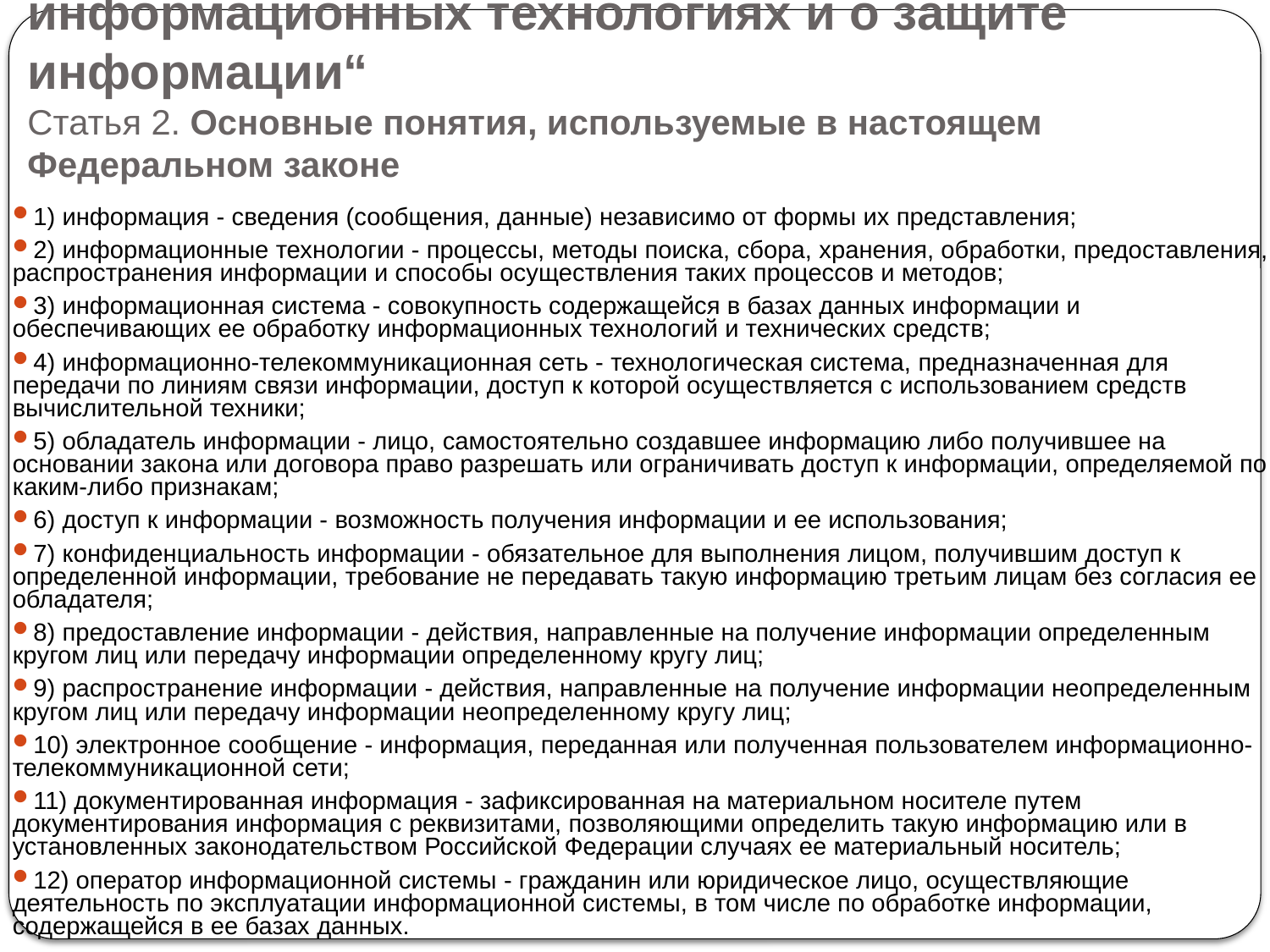

# Федеральный закон "Об информации, информационных технологиях и о защите информации“ Статья 2. Основные понятия, используемые в настоящем Федеральном законе
1) информация - сведения (сообщения, данные) независимо от формы их представления;
2) информационные технологии - процессы, методы поиска, сбора, хранения, обработки, предоставления, распространения информации и способы осуществления таких процессов и методов;
3) информационная система - совокупность содержащейся в базах данных информации и обеспечивающих ее обработку информационных технологий и технических средств;
4) информационно-телекоммуникационная сеть - технологическая система, предназначенная для передачи по линиям связи информации, доступ к которой осуществляется с использованием средств вычислительной техники;
5) обладатель информации - лицо, самостоятельно создавшее информацию либо получившее на основании закона или договора право разрешать или ограничивать доступ к информации, определяемой по каким-либо признакам;
6) доступ к информации - возможность получения информации и ее использования;
7) конфиденциальность информации - обязательное для выполнения лицом, получившим доступ к определенной информации, требование не передавать такую информацию третьим лицам без согласия ее обладателя;
8) предоставление информации - действия, направленные на получение информации определенным кругом лиц или передачу информации определенному кругу лиц;
9) распространение информации - действия, направленные на получение информации неопределенным кругом лиц или передачу информации неопределенному кругу лиц;
10) электронное сообщение - информация, переданная или полученная пользователем информационно-телекоммуникационной сети;
11) документированная информация - зафиксированная на материальном носителе путем документирования информация с реквизитами, позволяющими определить такую информацию или в установленных законодательством Российской Федерации случаях ее материальный носитель;
12) оператор информационной системы - гражданин или юридическое лицо, осуществляющие деятельность по эксплуатации информационной системы, в том числе по обработке информации, содержащейся в ее базах данных.